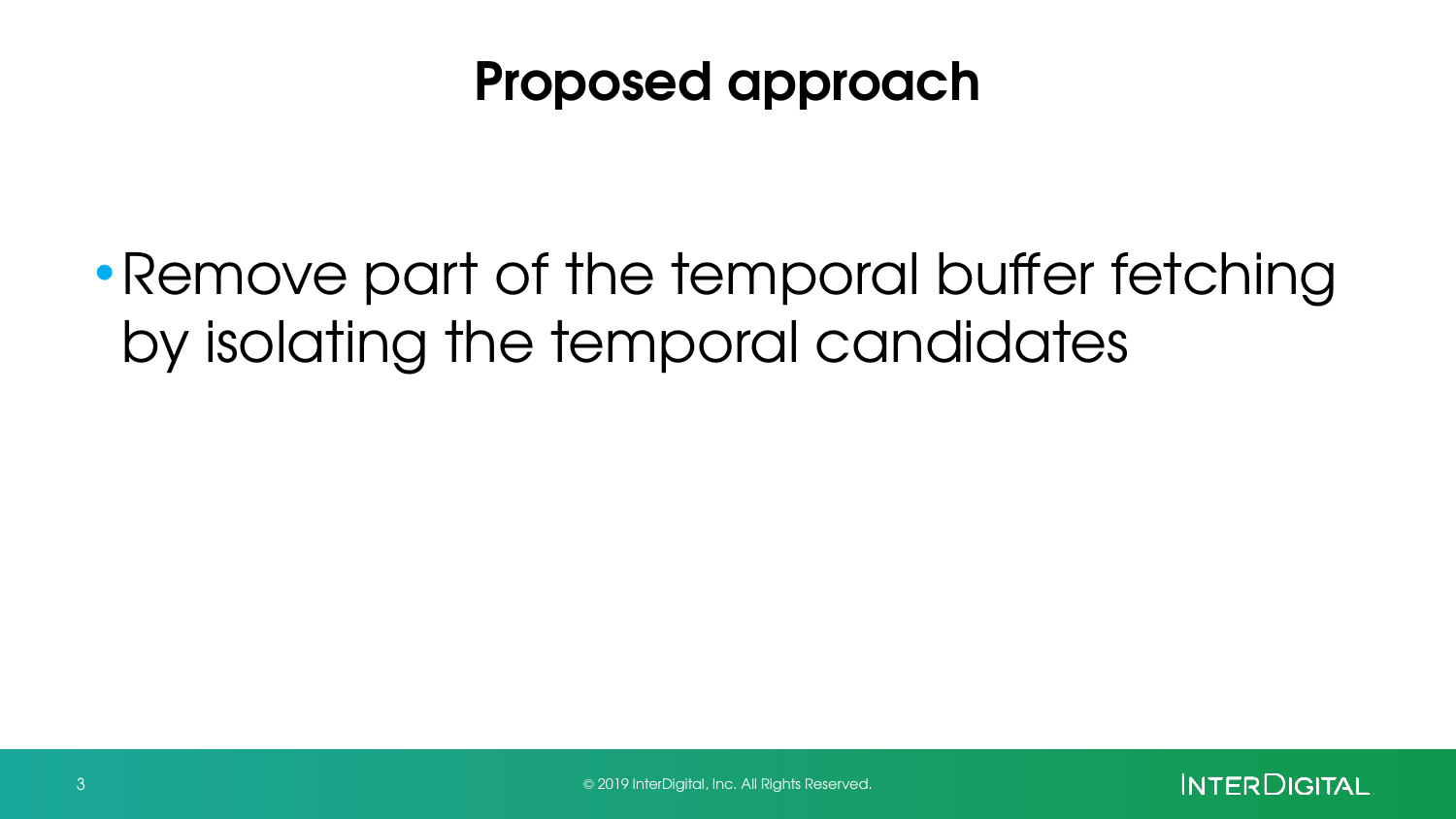

# Proposed approach

Remove part of the temporal buffer fetching by isolating the temporal candidates

3
© 2019 InterDigital, Inc. All Rights Reserved.